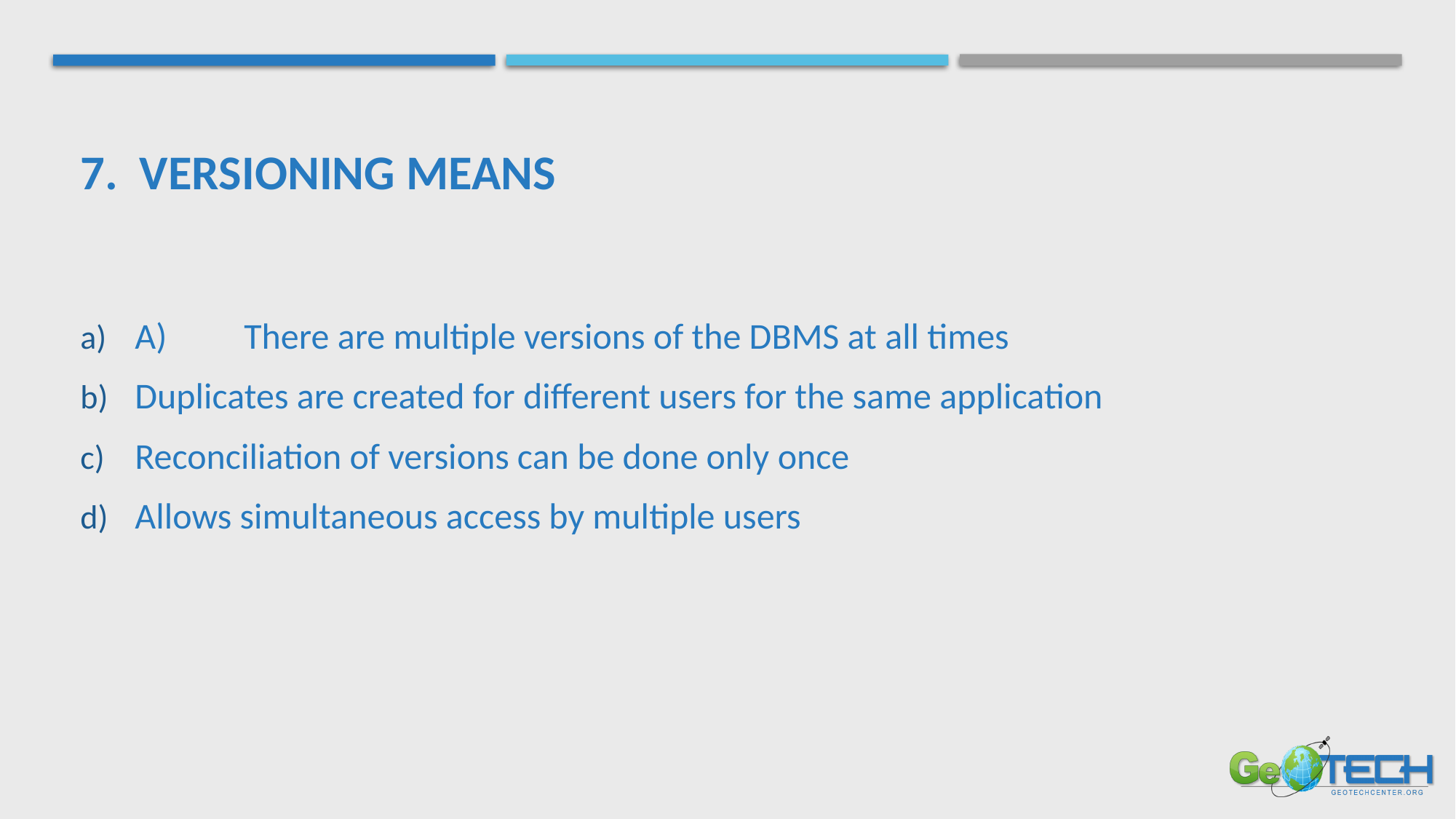

# 7.  Versioning means
A)	There are multiple versions of the DBMS at all times
Duplicates are created for different users for the same application
Reconciliation of versions can be done only once
Allows simultaneous access by multiple users